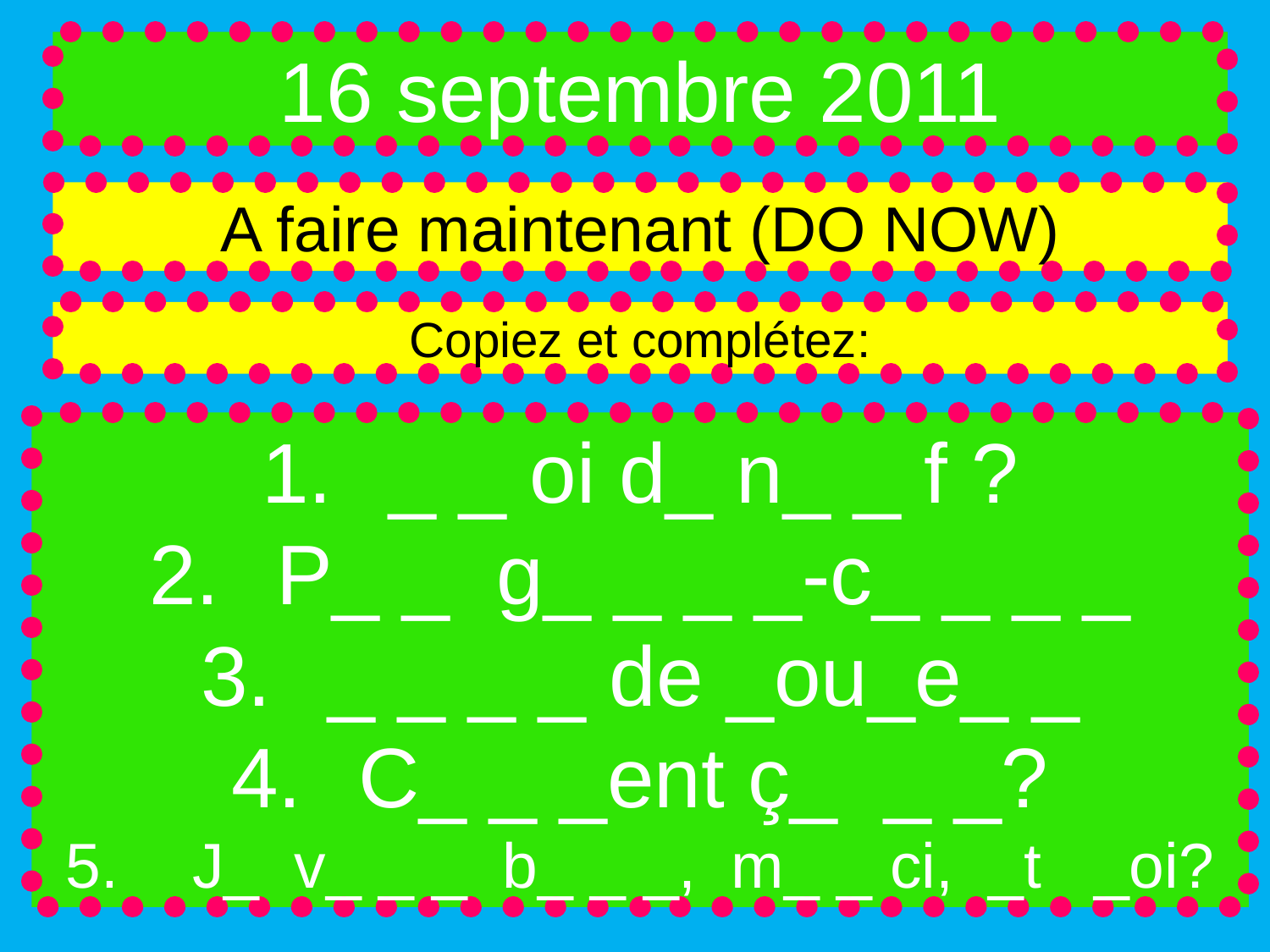

16 septembre 2011
A faire maintenant (DO NOW)
Copiez et complétez:
_ _ oi d_ n_ _ f ?
P_ _  g_ _ _ _-c_ _ _ _
_ _ _ _ de _ou_e_ _
C_ _ _ent ç_  _ _?
J_  v_ _ _  b_ _ _,  m_ _ ci,  _t   _oi?